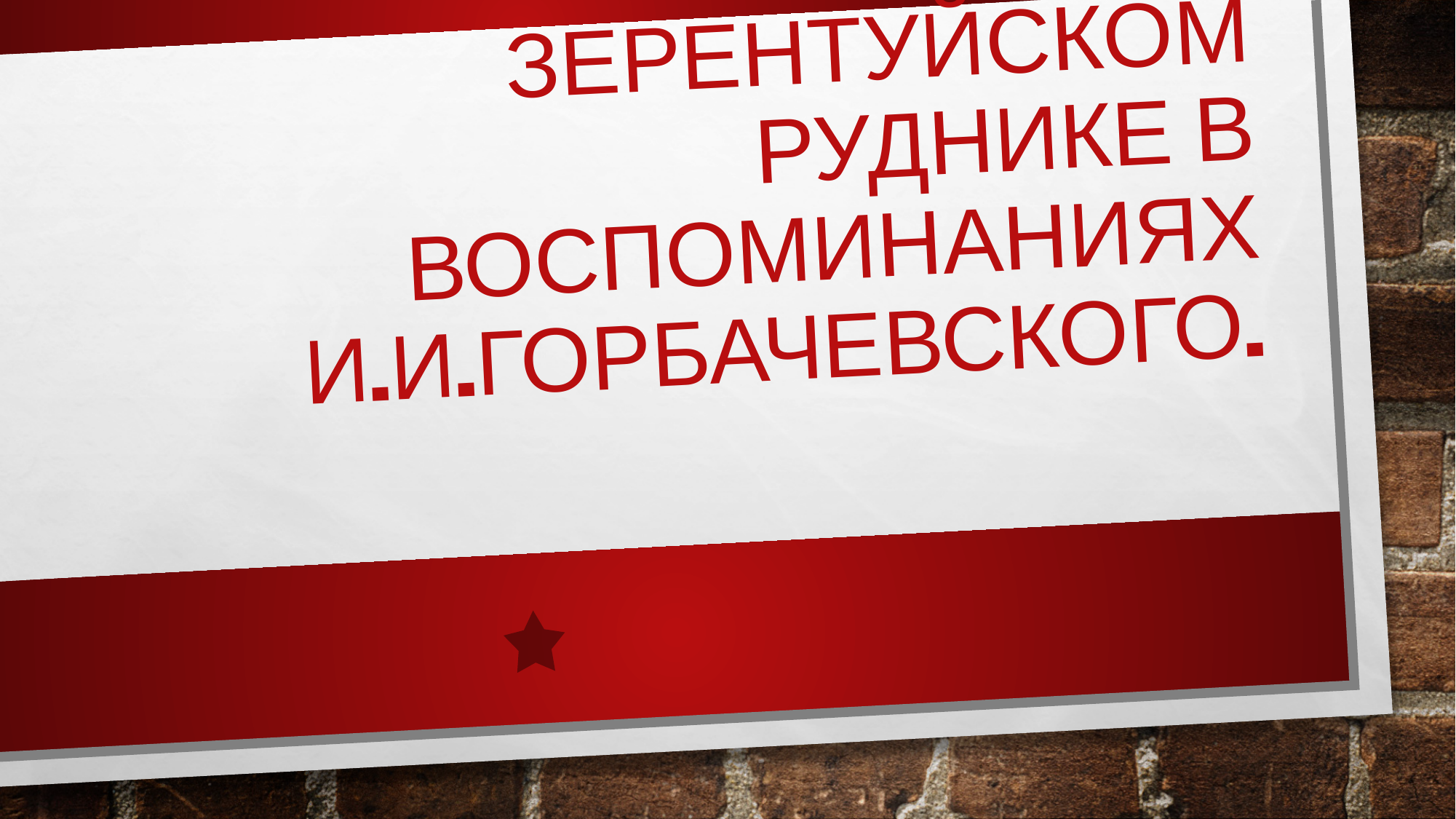

# Заговор в Зерентуйском руднике в воспоминаниях И.И.Горбачевского.